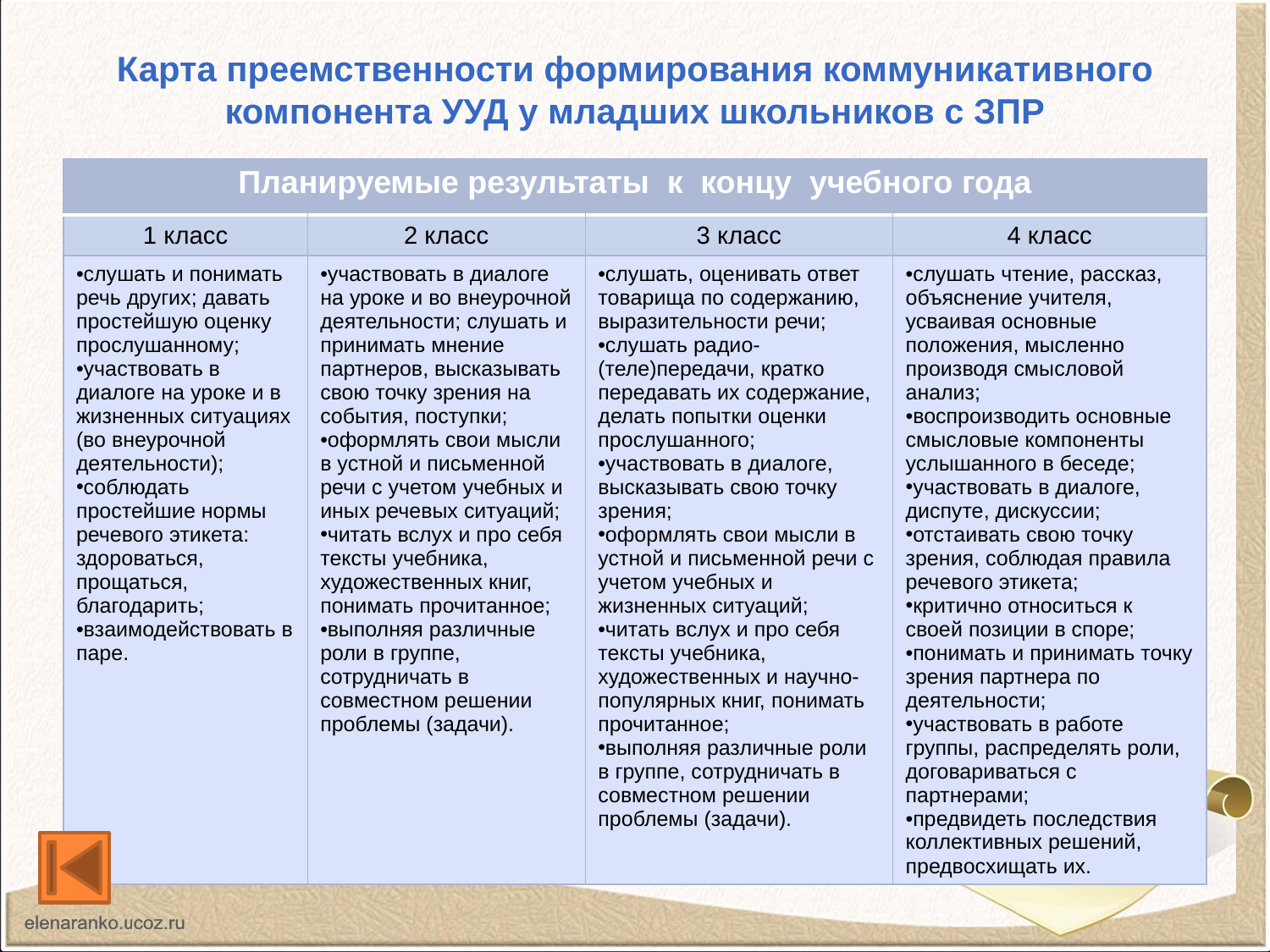

# Карта преемственности формирования коммуникативного компонента УУД у младших школьников с ЗПР
| Планируемые результаты к концу учебного года |  |  |  |
| --- | --- | --- | --- |
| 1 класс | 2 класс | 3 класс | 4 класс |
| слушать и понимать речь других; давать простейшую оценку прослушанному; участвовать в диалоге на уроке и в жизненных ситуациях (во внеурочной деятельности); соблюдать простейшие нормы речевого этикета: здороваться, прощаться, благодарить; взаимодействовать в паре. | участвовать в диалоге на уроке и во внеурочной деятельности; слушать и принимать мнение партнеров, высказывать свою точку зрения на события, поступки; оформлять свои мысли в устной и письменной речи с учетом учебных и иных речевых ситуаций; читать вслух и про себя тексты учебника, художественных книг, понимать прочитанное; выполняя различные роли в группе, сотрудничать в совместном решении проблемы (задачи). | слушать, оценивать ответ товарища по содержанию, выразительности речи; слушать радио-(теле)передачи, кратко передавать их содержание, делать попытки оценки прослушанного; участвовать в диалоге, высказывать свою точку зрения; оформлять свои мысли в устной и письменной речи с учетом учебных и жизненных ситуаций; читать вслух и про себя тексты учебника, художественных и научно-популярных книг, понимать прочитанное; выполняя различные роли в группе, сотрудничать в совместном решении проблемы (задачи). | слушать чтение, рассказ, объяснение учителя, усваивая основные положения, мысленно производя смысловой анализ; воспроизводить основные смысловые компоненты услышанного в беседе; участвовать в диалоге, диспуте, дискуссии; отстаивать свою точку зрения, соблюдая правила речевого этикета; критично относиться к своей позиции в споре; понимать и принимать точку зрения партнера по деятельности; участвовать в работе группы, распределять роли, договариваться с партнерами; предвидеть последствия коллективных решений, предвосхищать их. |